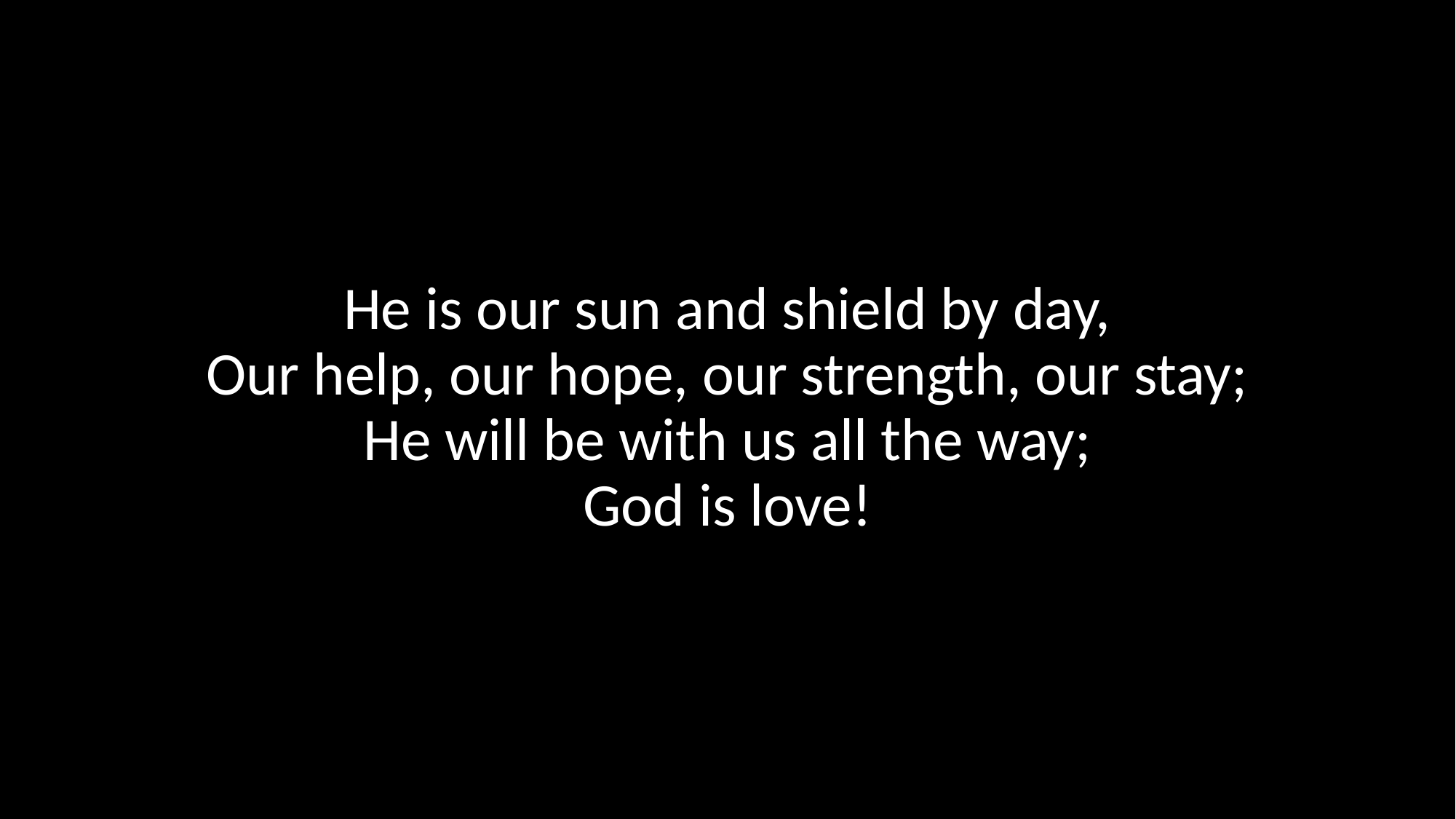

He is our sun and shield by day,
Our help, our hope, our strength, our stay;
He will be with us all the way;
God is love!